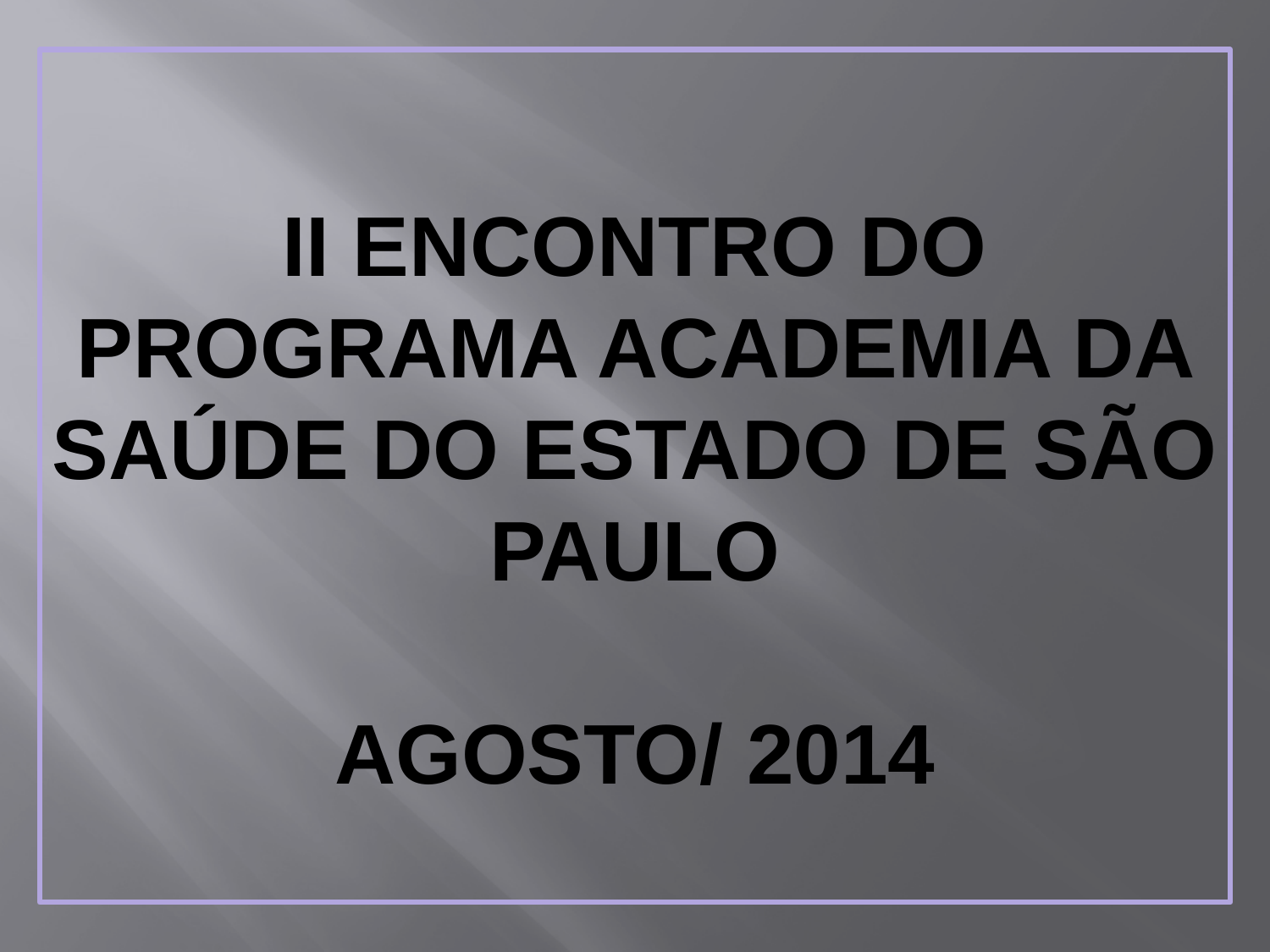

# II ENCONTRO DO PROGRAMA ACADEMIA DA SAÚDE DO ESTADO DE SÃO PAULO AGOSTO/ 2014